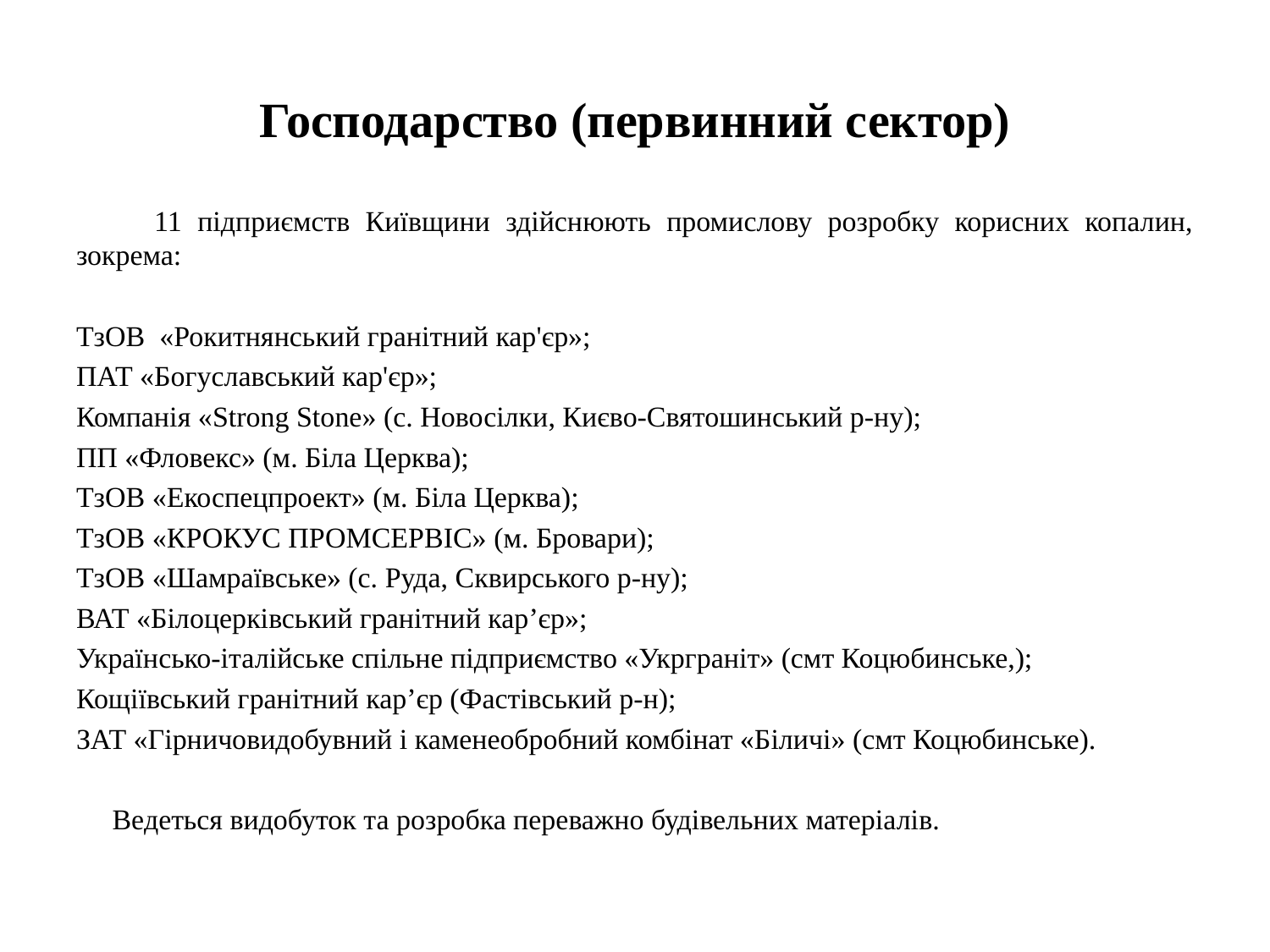

# Господарство (первинний сектор)
     11 підприємств Київщини здійснюють промислову розробку корисних копалин, зокрема:

ТзОВ  «Рокитнянський гранітний кар'єр»;
ПАТ «Богуславський кар'єр»;
Компанія «Strong Stone» (с. Новосілки, Києво-Святошинський р-ну);
ПП «Фловекс» (м. Біла Церква);
ТзОВ «Екоспецпроект» (м. Біла Церква);
ТзОВ «КРОКУС ПРОМСЕРВІС» (м. Бровари);
ТзОВ «Шамраївське» (с. Руда, Сквирського р-ну);
ВАТ «Білоцерківський гранітний кар’єр»;
Українсько-італійське спільне підприємство «Укрграніт» (смт Коцюбинське,);
Кощіївський гранітний кар’єр (Фастівський р-н);
ЗАТ «Гірничовидобувний і каменеобробний комбінат «Біличі» (смт Коцюбинське).

     Ведеться видобуток та розробка переважно будівельних матеріалів.